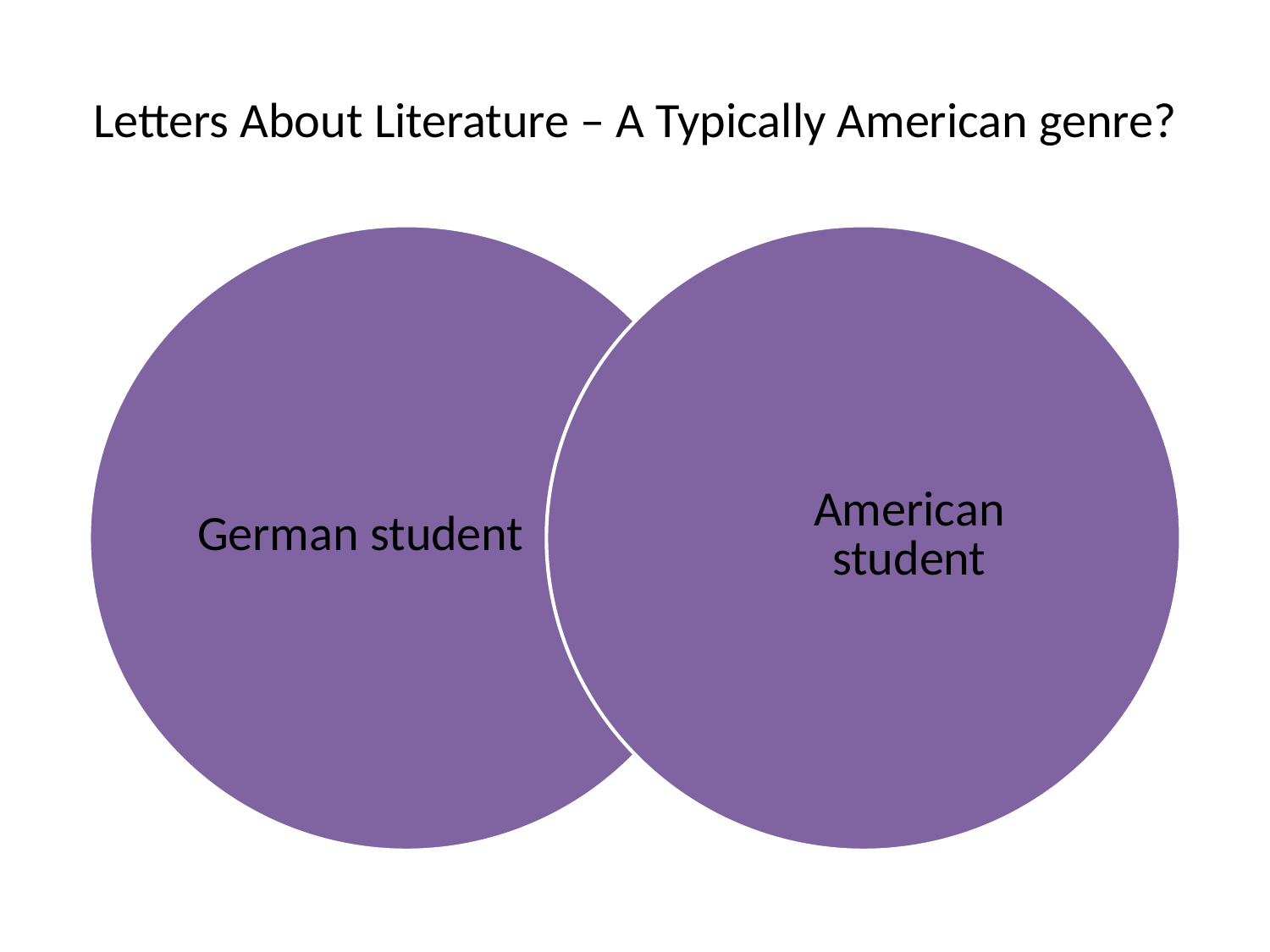

# Letters About Literature – A Typically American genre?
German student
American student